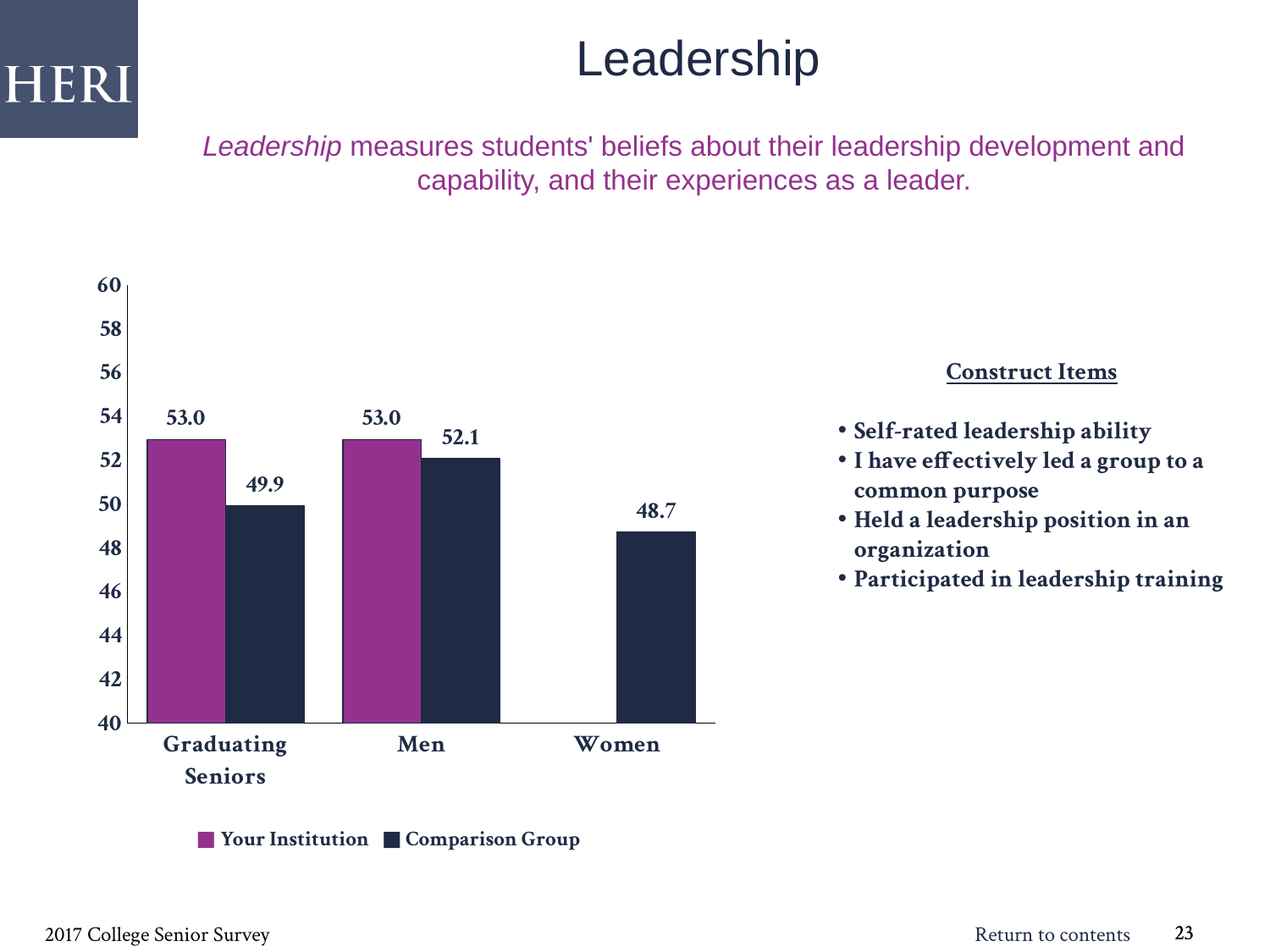

Leadership
Leadership measures students' beliefs about their leadership development and
capability, and their experiences as a leader.

### Chart

| Category | Institution | Comparison |
|---|---|---|
| Graduating Seniors | 52.95 | 49.93 |
| Men | 52.95 | 52.08 |
| Women | 0.0 | 48.73 |
Construct Items

Self-rated leadership ability
I have effectively led a group to a common purpose
Held a leadership position in an organization
Participated in leadership training
■ Your Institution   ■ Comparison Group
2017 College Senior Survey
23
23